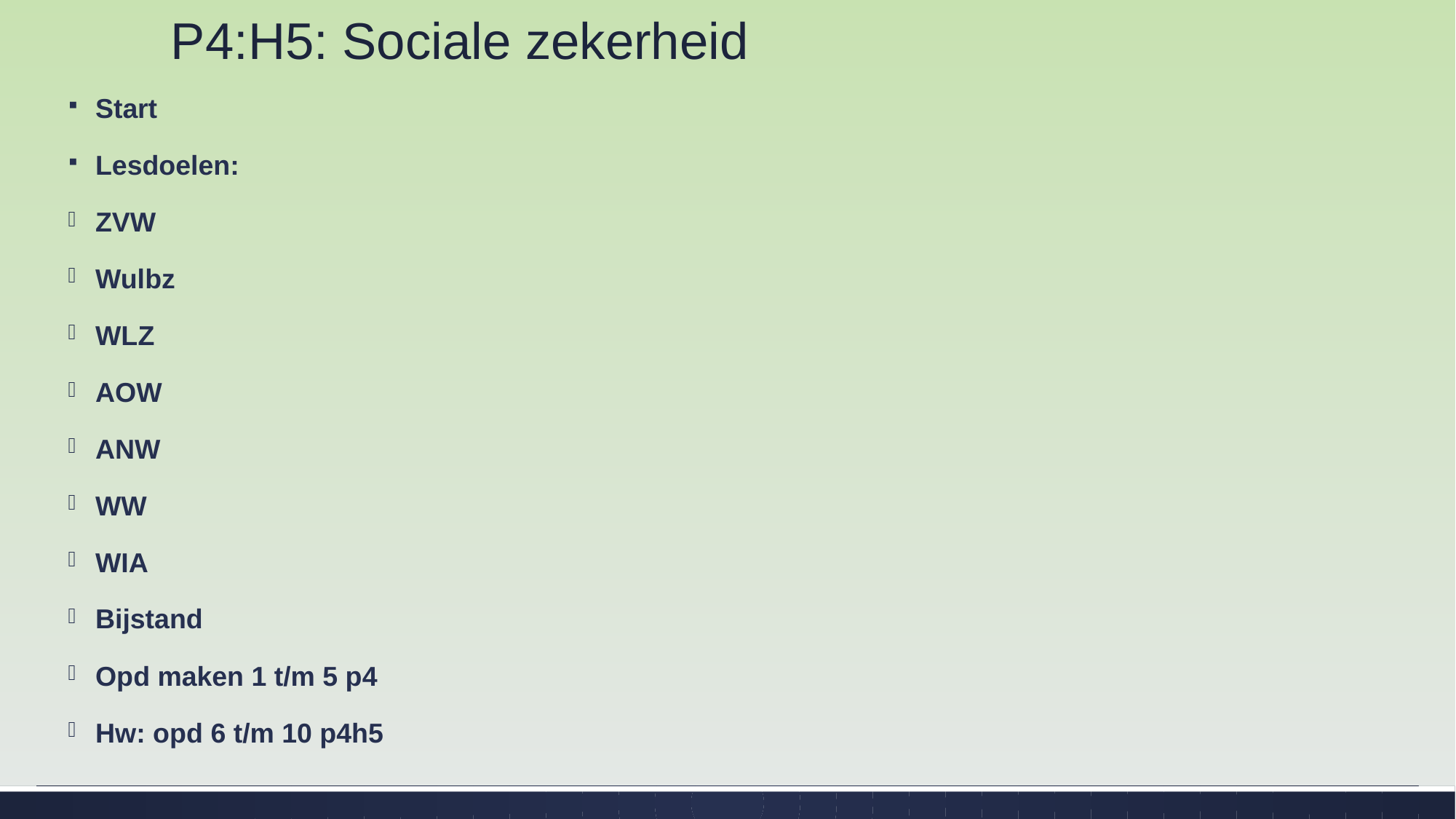

# P4:H5: Sociale zekerheid
Start
Lesdoelen:
ZVW
Wulbz
WLZ
AOW
ANW
WW
WIA
Bijstand
Opd maken 1 t/m 5 p4
Hw: opd 6 t/m 10 p4h5